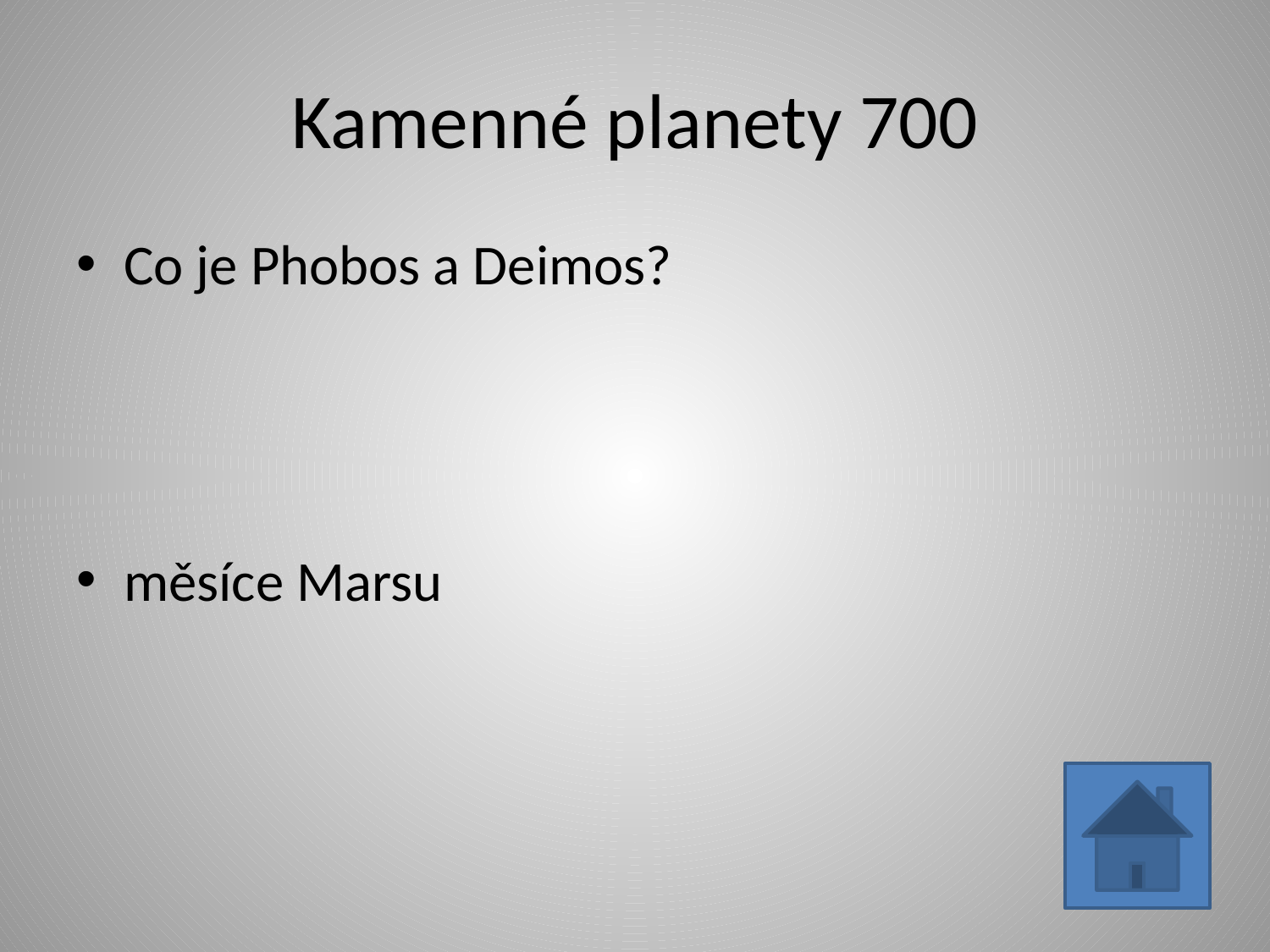

# Kamenné planety 700
Co je Phobos a Deimos?

měsíce Marsu